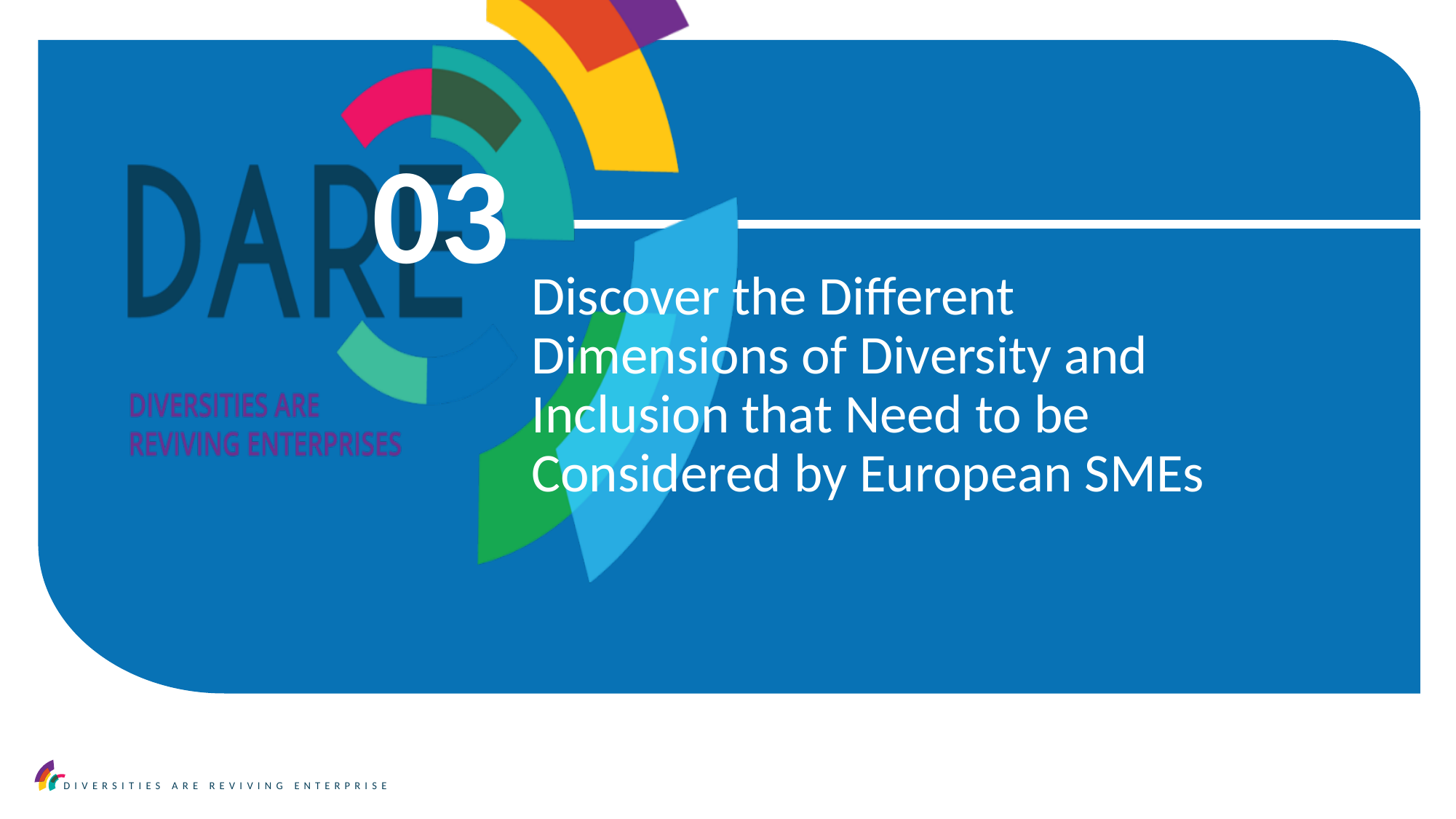

03
Discover the Different Dimensions of Diversity and Inclusion that Need to be Considered by European SMEs